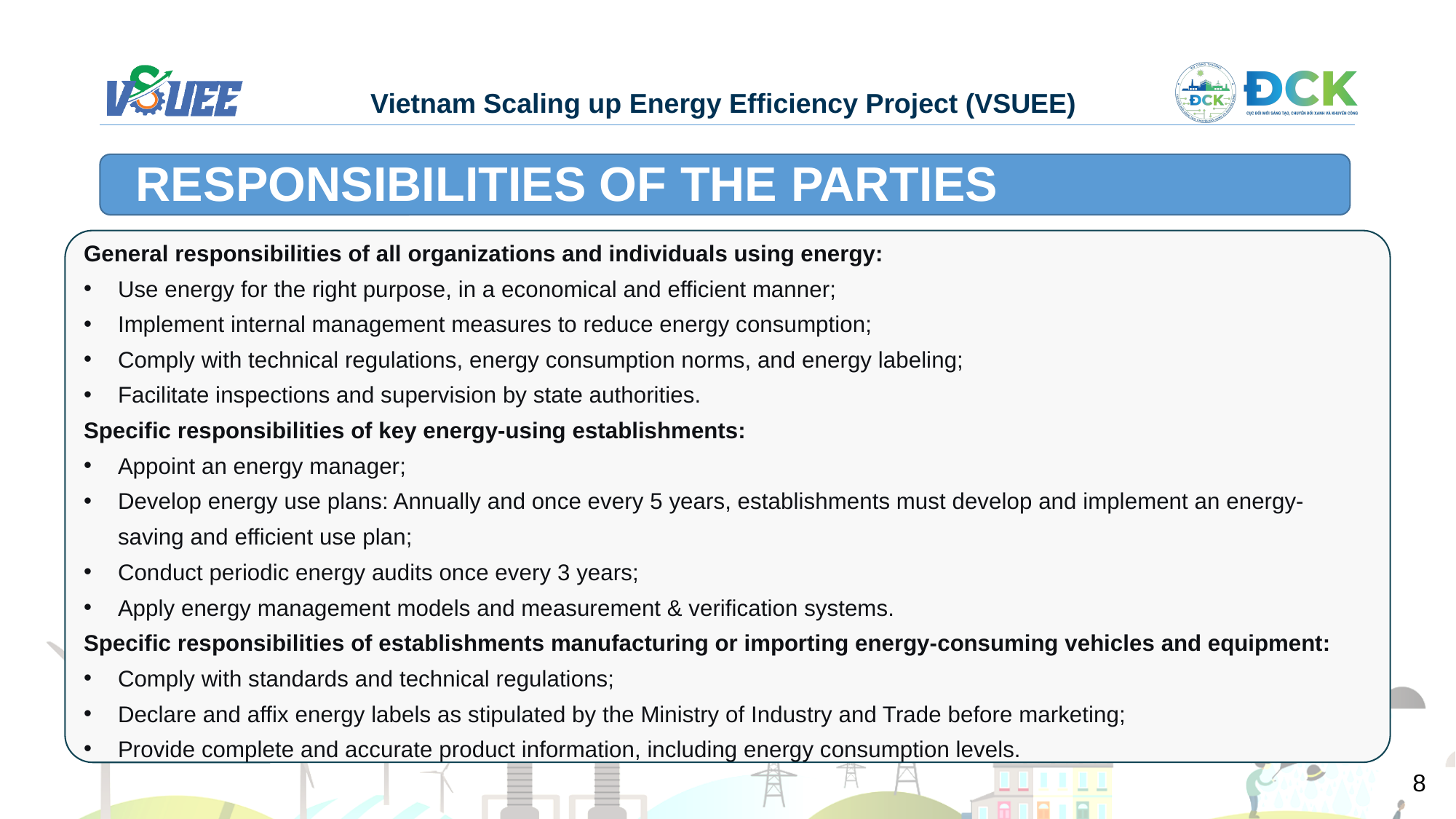

RESPONSIBILITIES OF THE PARTIES
General responsibilities of all organizations and individuals using energy:
Use energy for the right purpose, in a economical and efficient manner;
Implement internal management measures to reduce energy consumption;
Comply with technical regulations, energy consumption norms, and energy labeling;
Facilitate inspections and supervision by state authorities.
Specific responsibilities of key energy-using establishments:
Appoint an energy manager;
Develop energy use plans: Annually and once every 5 years, establishments must develop and implement an energy-saving and efficient use plan;
Conduct periodic energy audits once every 3 years;
Apply energy management models and measurement & verification systems.
Specific responsibilities of establishments manufacturing or importing energy-consuming vehicles and equipment:
Comply with standards and technical regulations;
Declare and affix energy labels as stipulated by the Ministry of Industry and Trade before marketing;
Provide complete and accurate product information, including energy consumption levels.
8